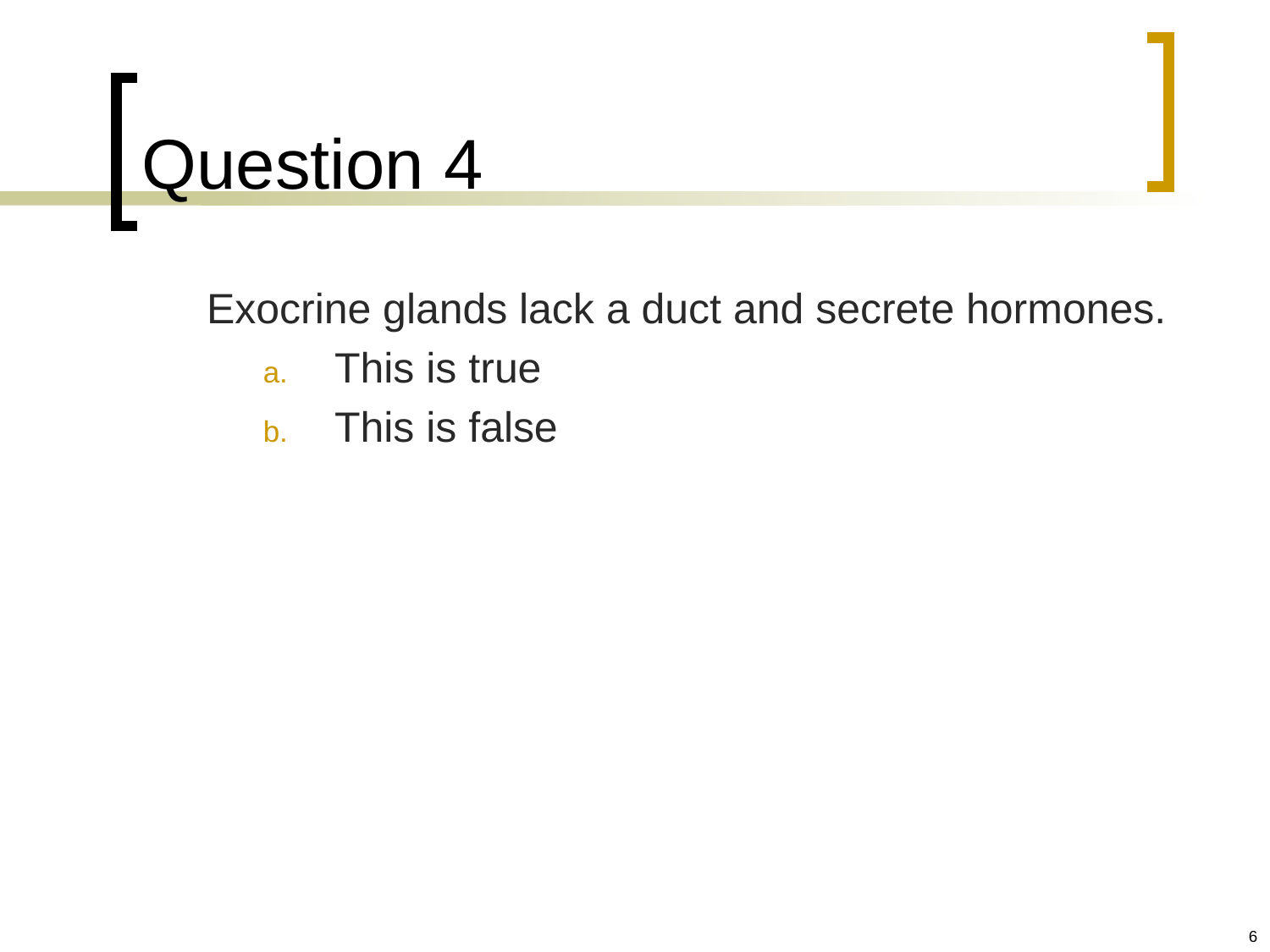

# Question 4
	Exocrine glands lack a duct and secrete hormones.
This is true
This is false